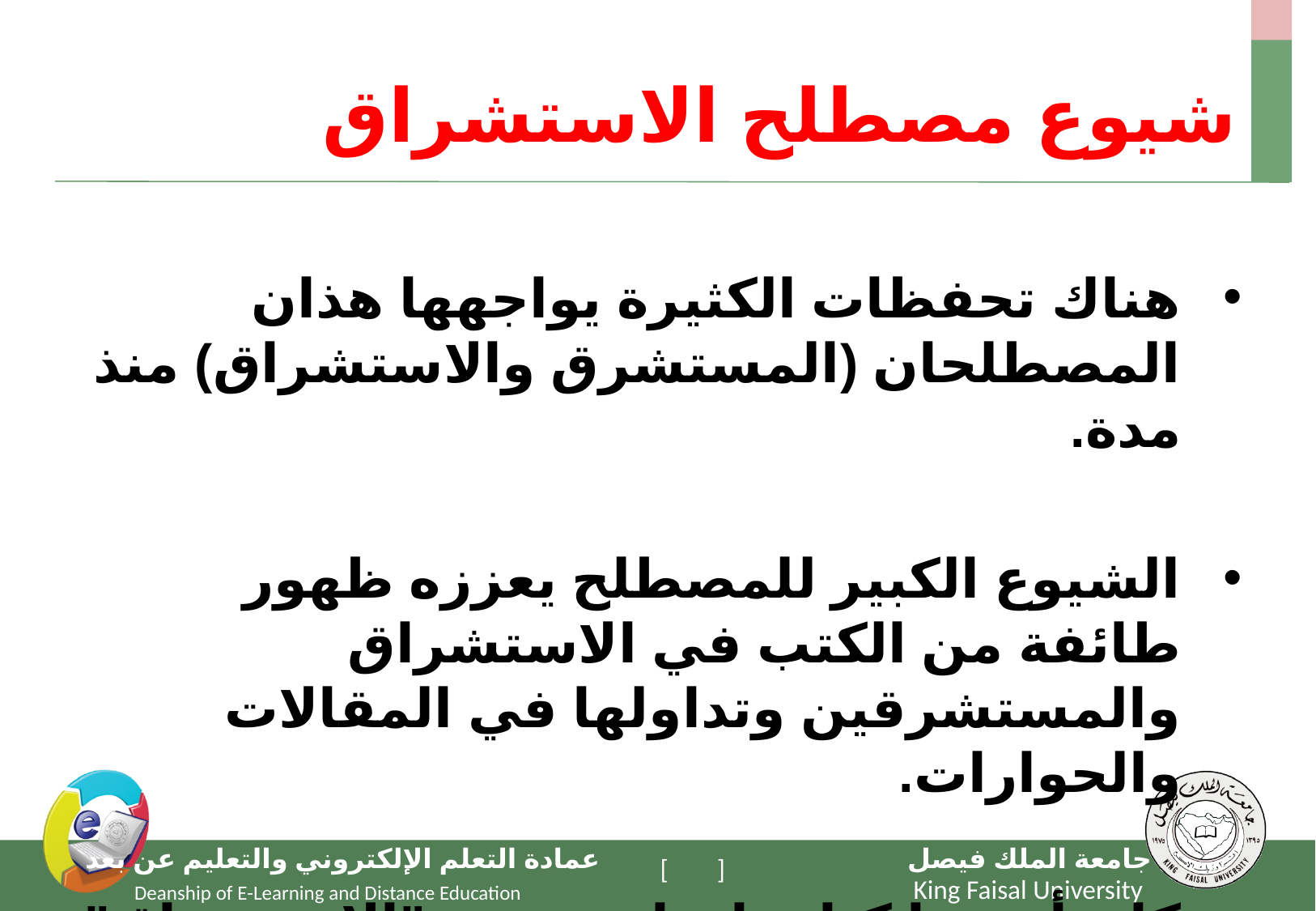

# شيوع مصطلح الاستشراق

هناك تحفظات الكثيرة يواجهها هذان المصطلحان (المستشرق والاستشراق) منذ مدة.

الشيوع الكبير للمصطلح يعززه ظهور طائفة من الكتب في الاستشراق والمستشرقين وتداولها في المقالات والحوارات.

كان أبرزها كتاب إدوارد سعيد "الاستشراق" عام 1978.